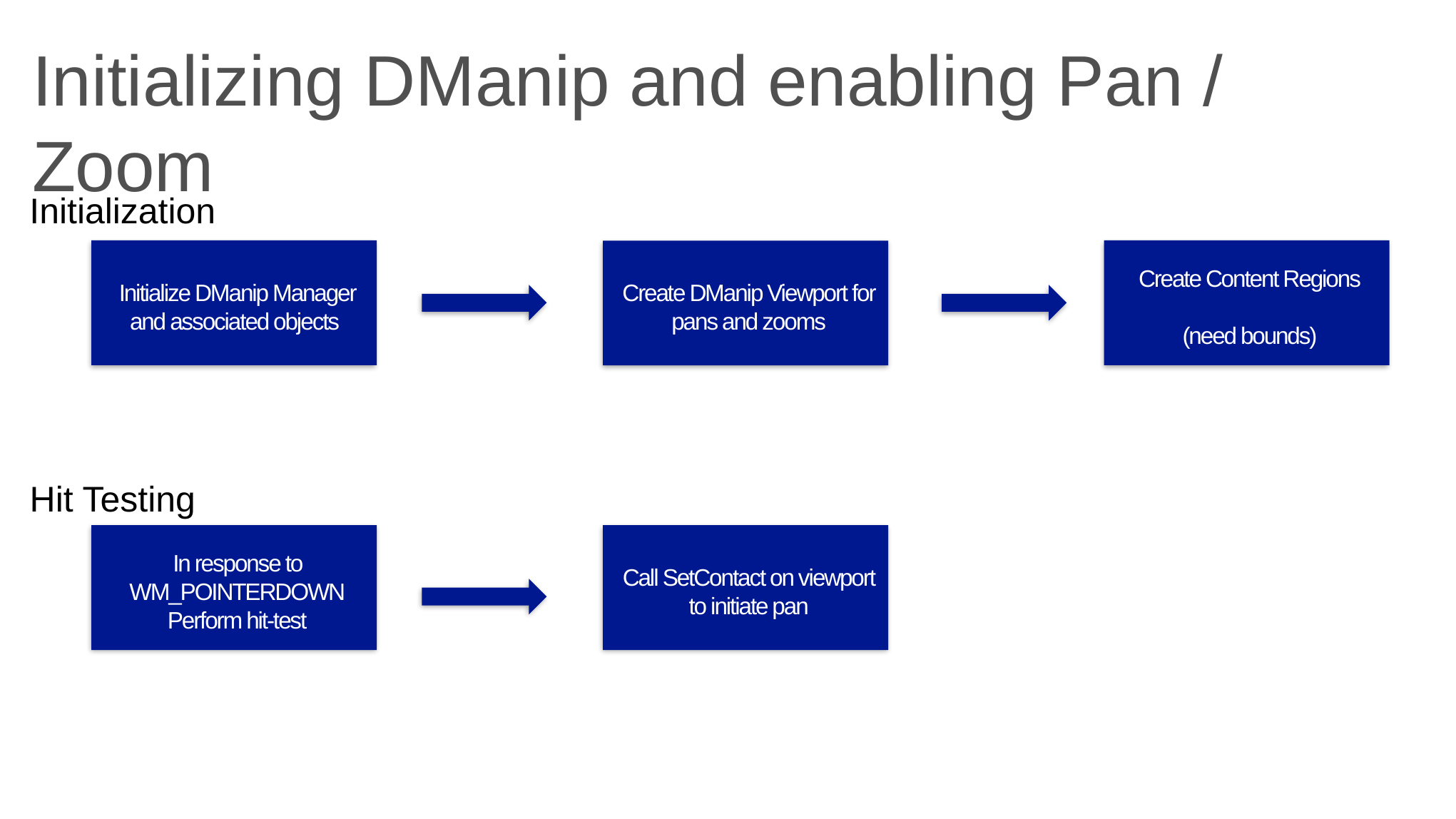

# Initializing DManip and enabling Pan / Zoom
Initialization
Initialize DManip Manager and associated objects
Create Content Regions
(need bounds)
Create DManip Viewport for pans and zooms

Hit Testing

In response to WM_POINTERDOWN
Perform hit-test
Call SetContact on viewport to initiate pan